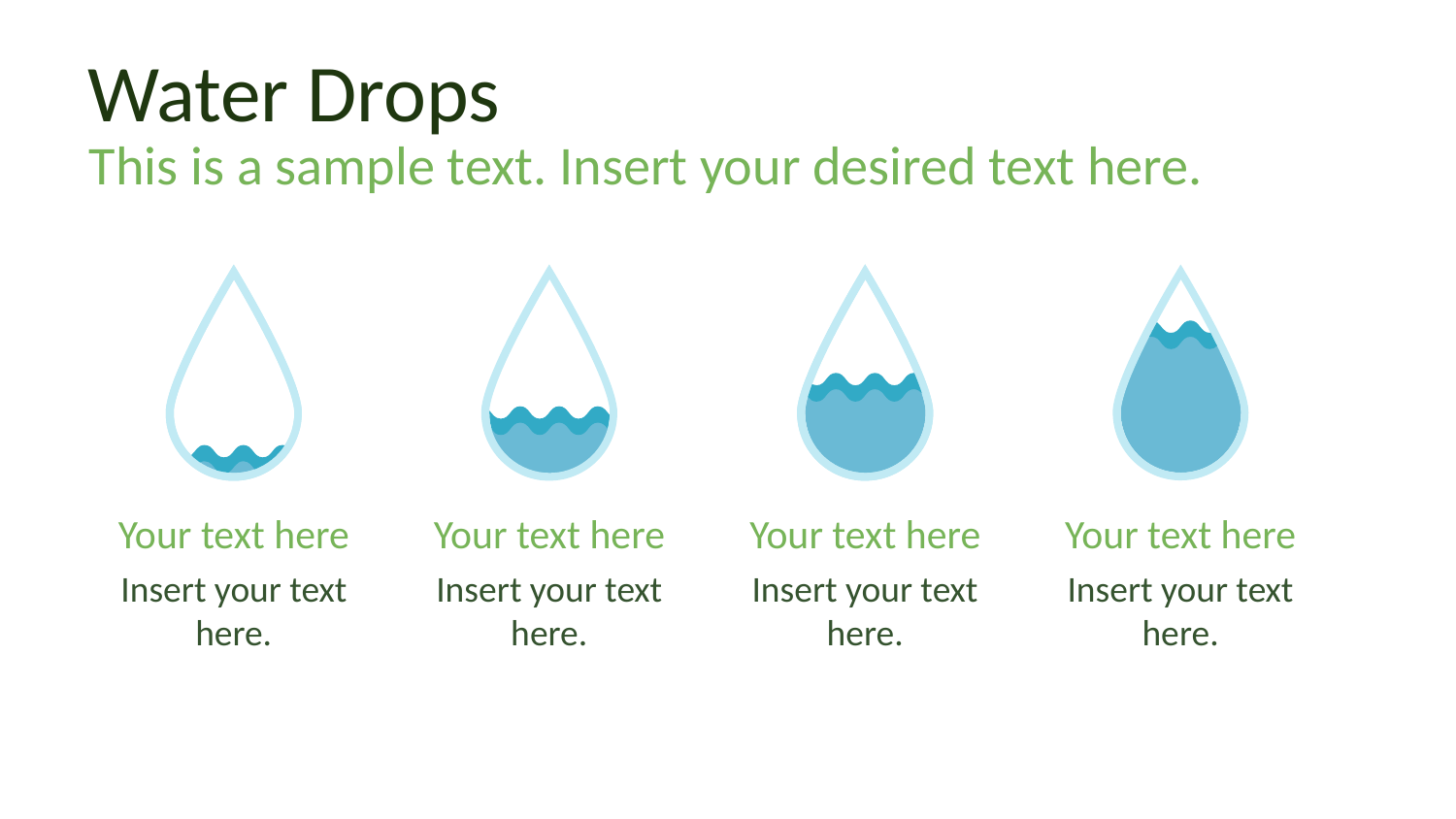

# Water Drops
This is a sample text. Insert your desired text here.
Your text here
Your text here
Your text here
Your text here
Insert your text here.
Insert your text here.
Insert your text here.
Insert your text here.